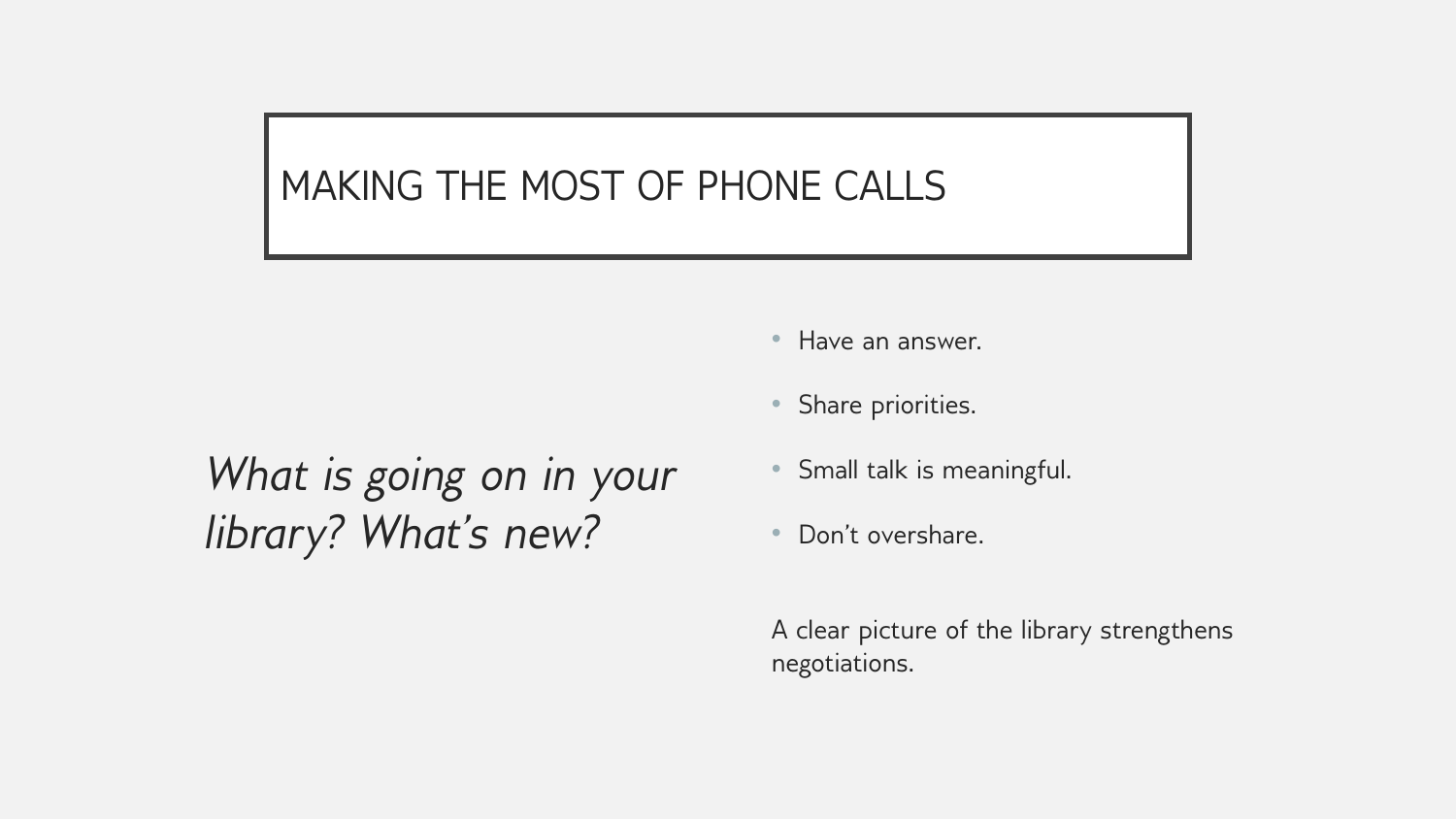

# MAKING THE MOST OF PHONE CALLS
What is going on in your library? What’s new?
Have an answer.
Share priorities.
Small talk is meaningful.
Don’t overshare.

A clear picture of the library strengthens negotiations.